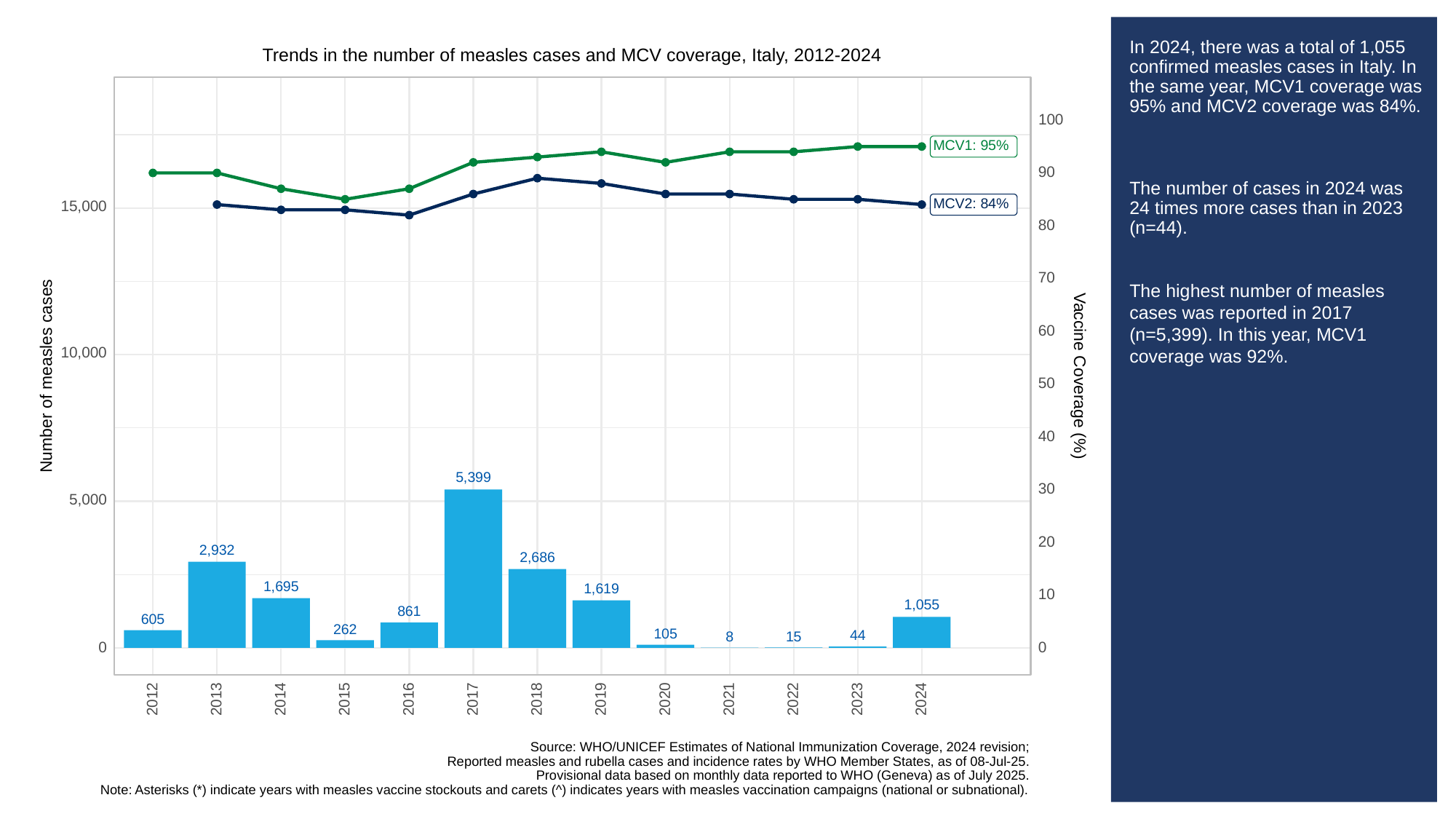

# In 2024, there was a total of 1,055 confirmed measles cases in Italy. In the same year, MCV1 coverage was 95% and MCV2 coverage was 84%.

The number of cases in 2024 was 24 times more cases than in 2023 (n=44).

The highest number of measles cases was reported in 2017 (n=5,399). In this year, MCV1 coverage was 92%.

Trends in the number of measles cases and MCV coverage, Italy, 2012-2024

100

MCV1: 95%

90

MCV2: 84%
15,000

80
70

60
10,000

Vaccine Coverage (%)
Number of measles cases
50

40
5,399
30

5,000

20
2,932
2,686

1,695
1,619
10

1,055

861
605

262
105

44
15
8

0
0

2013
2023
2012
2014
2015
2016
2017
2018
2019
2020
2021
2022
2024
Source: WHO/UNICEF Estimates of National Immunization Coverage, 2024 revision;
Reported measles and rubella cases and incidence rates by WHO Member States, as of 08-Jul-25.
Provisional data based on monthly data reported to WHO (Geneva) as of July 2025.
Note: Asterisks (*) indicate years with measles vaccine stockouts and carets (^) indicates years with measles vaccination campaigns (national or subnational).